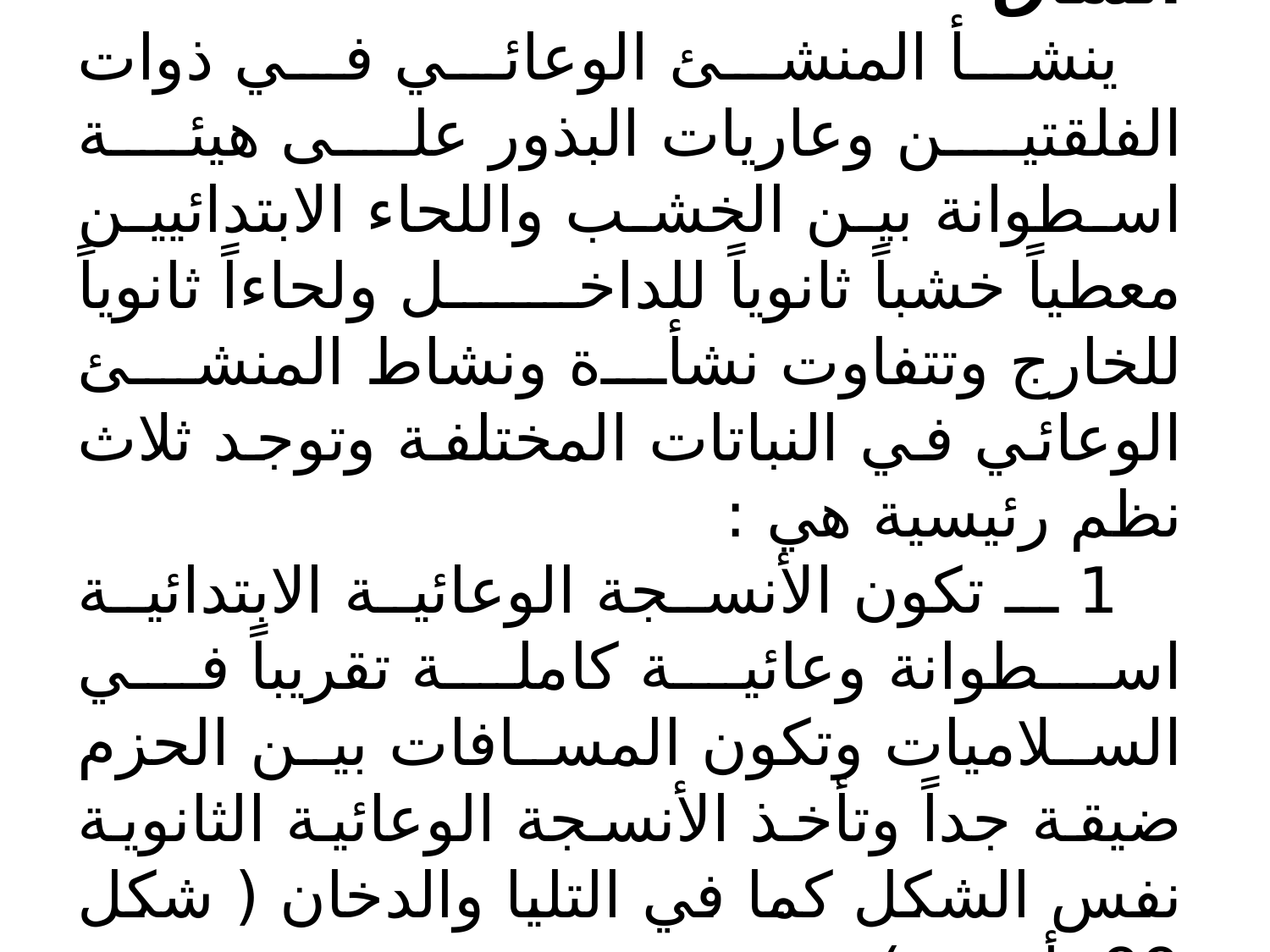

1 ـ النمو الثانوي المعتاد في الساق
ينشأ المنشئ الوعائي في ذوات الفلقتين وعاريات البذور على هيئة اسطوانة بين الخشب واللحاء الابتدائيين معطياً خشباً ثانوياً للداخل ولحاءاً ثانوياً للخارج وتتفاوت نشأة ونشاط المنشئ الوعائي في النباتات المختلفة وتوجد ثلاث نظم رئيسية هي :
1 ـ تكون الأنسجة الوعائية الابتدائية اسطوانة وعائية كاملة تقريباً في السلاميات وتكون المسافات بين الحزم ضيقة جداً وتأخذ الأنسجة الوعائية الثانوية نفس الشكل كما في التليا والدخان ( شكل 99: أ ، ب ).